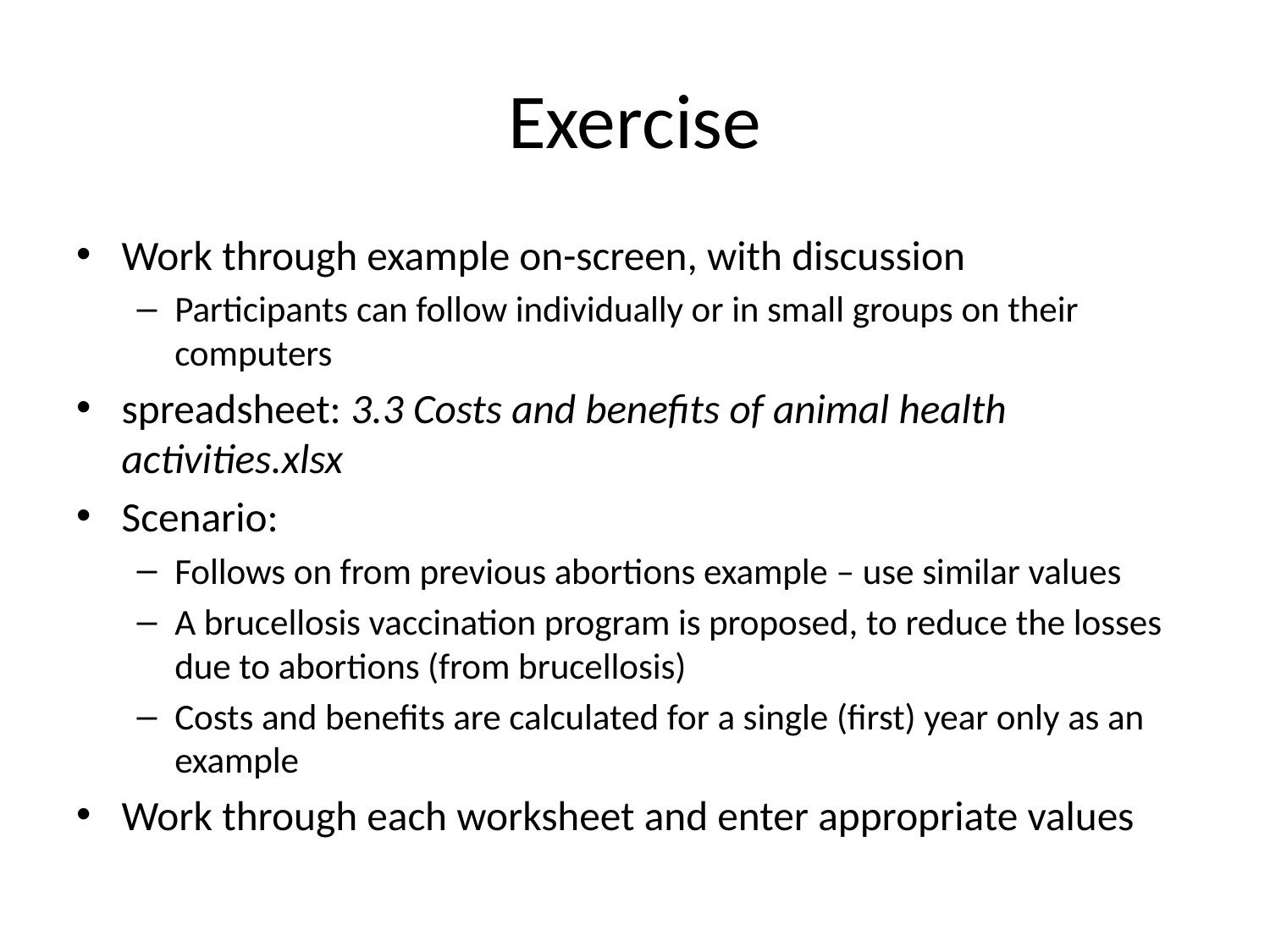

# Exercise
Work through example on-screen, with discussion
Participants can follow individually or in small groups on their computers
spreadsheet: 3.3 Costs and benefits of animal health activities.xlsx
Scenario:
Follows on from previous abortions example – use similar values
A brucellosis vaccination program is proposed, to reduce the losses due to abortions (from brucellosis)
Costs and benefits are calculated for a single (first) year only as an example
Work through each worksheet and enter appropriate values